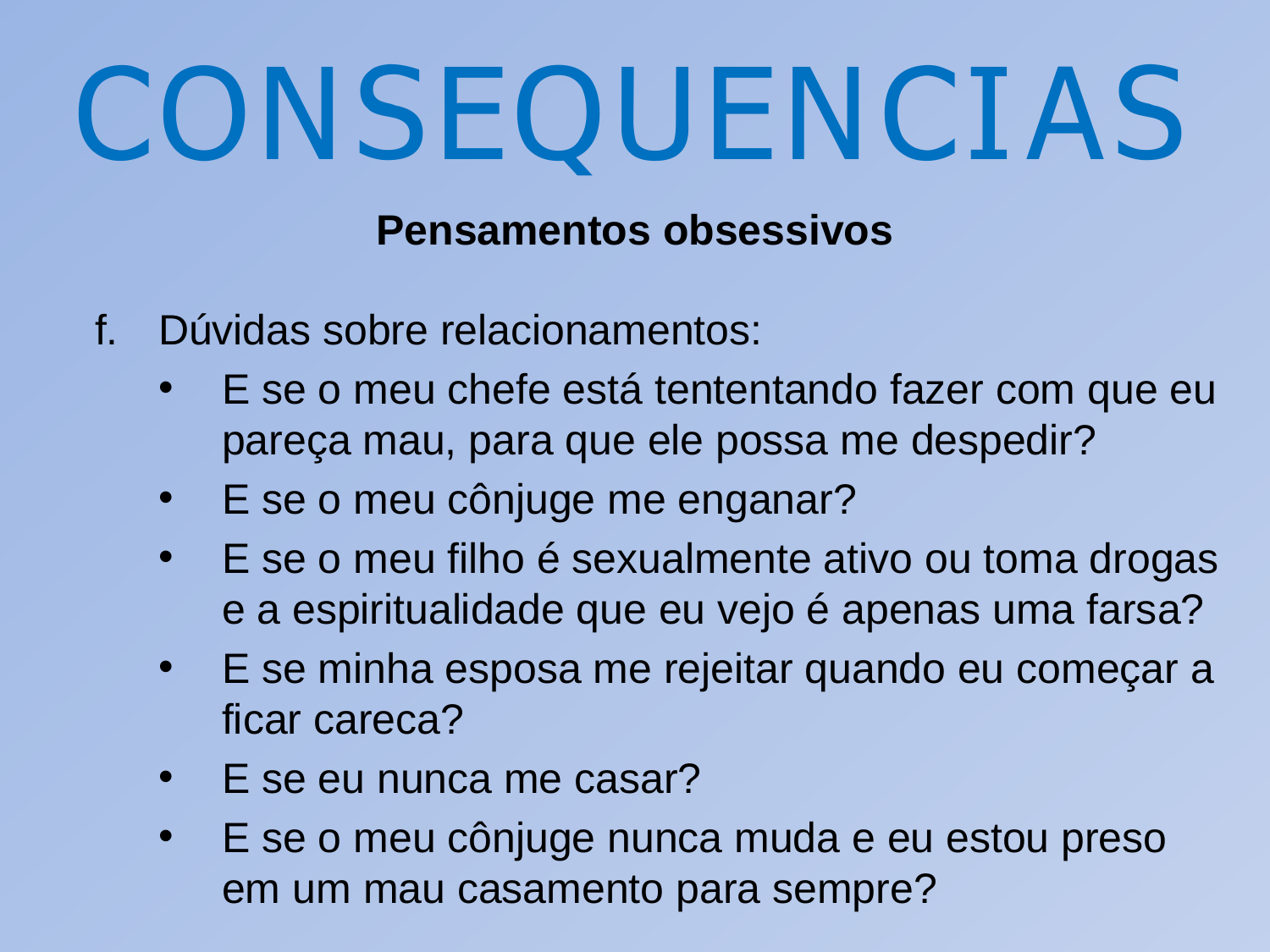

CONSEQUENCIAS

Pensamentos obsessivos

Dúvidas sobre relacionamentos:
E se o meu chefe está tententando fazer com que eu pareça mau, para que ele possa me despedir?
E se o meu cônjuge me enganar?
E se o meu filho é sexualmente ativo ou toma drogas e a espiritualidade que eu vejo é apenas uma farsa?
E se minha esposa me rejeitar quando eu começar a ficar careca?
E se eu nunca me casar?
E se o meu cônjuge nunca muda e eu estou preso em um mau casamento para sempre?